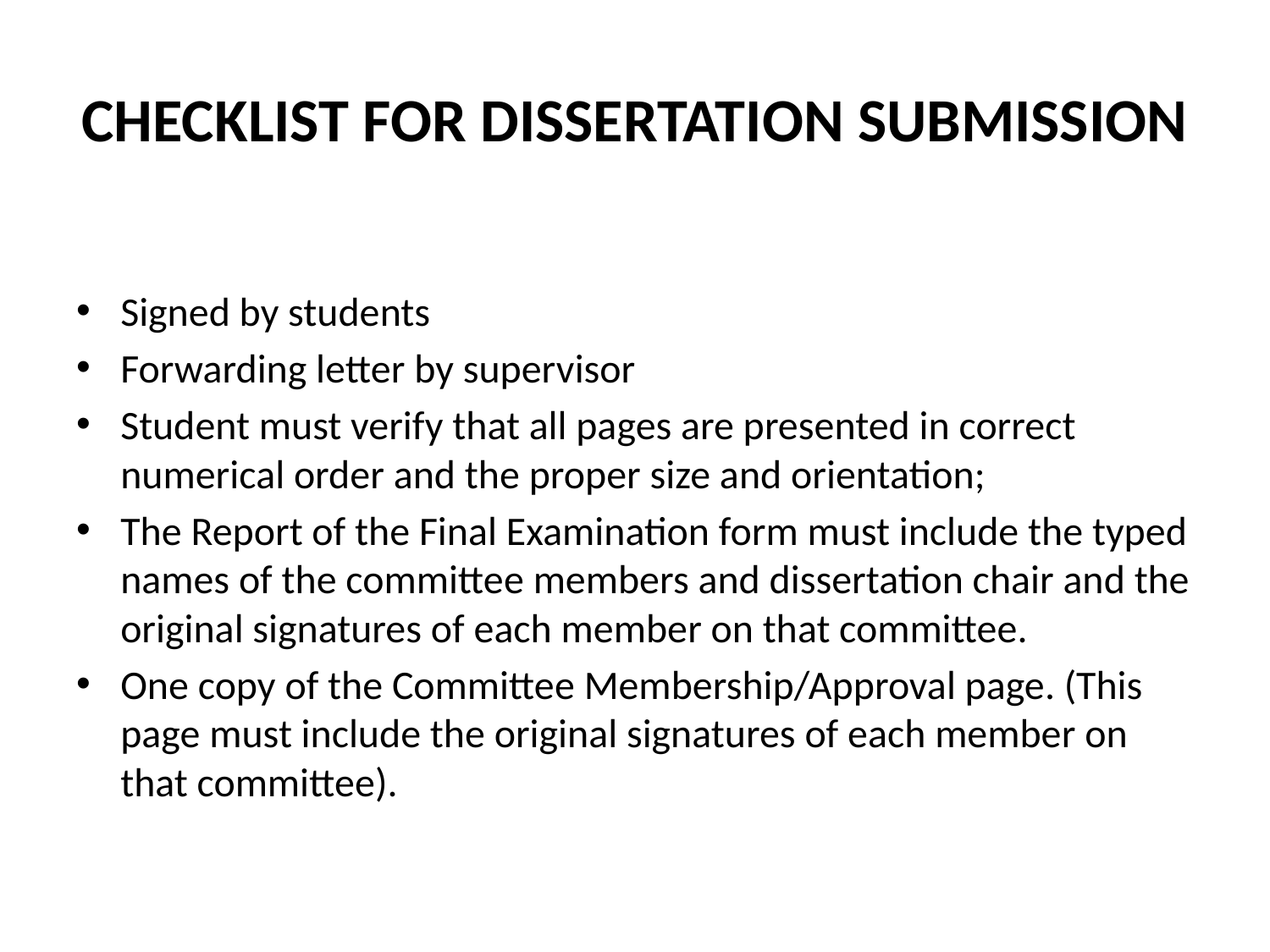

# CHECKLIST FOR DISSERTATION SUBMISSION

Signed by students
Forwarding letter by supervisor
Student must verify that all pages are presented in correct numerical order and the proper size and orientation;
The Report of the Final Examination form must include the typed names of the committee members and dissertation chair and the original signatures of each member on that committee.
One copy of the Committee Membership/Approval page. (This page must include the original signatures of each member on that committee).